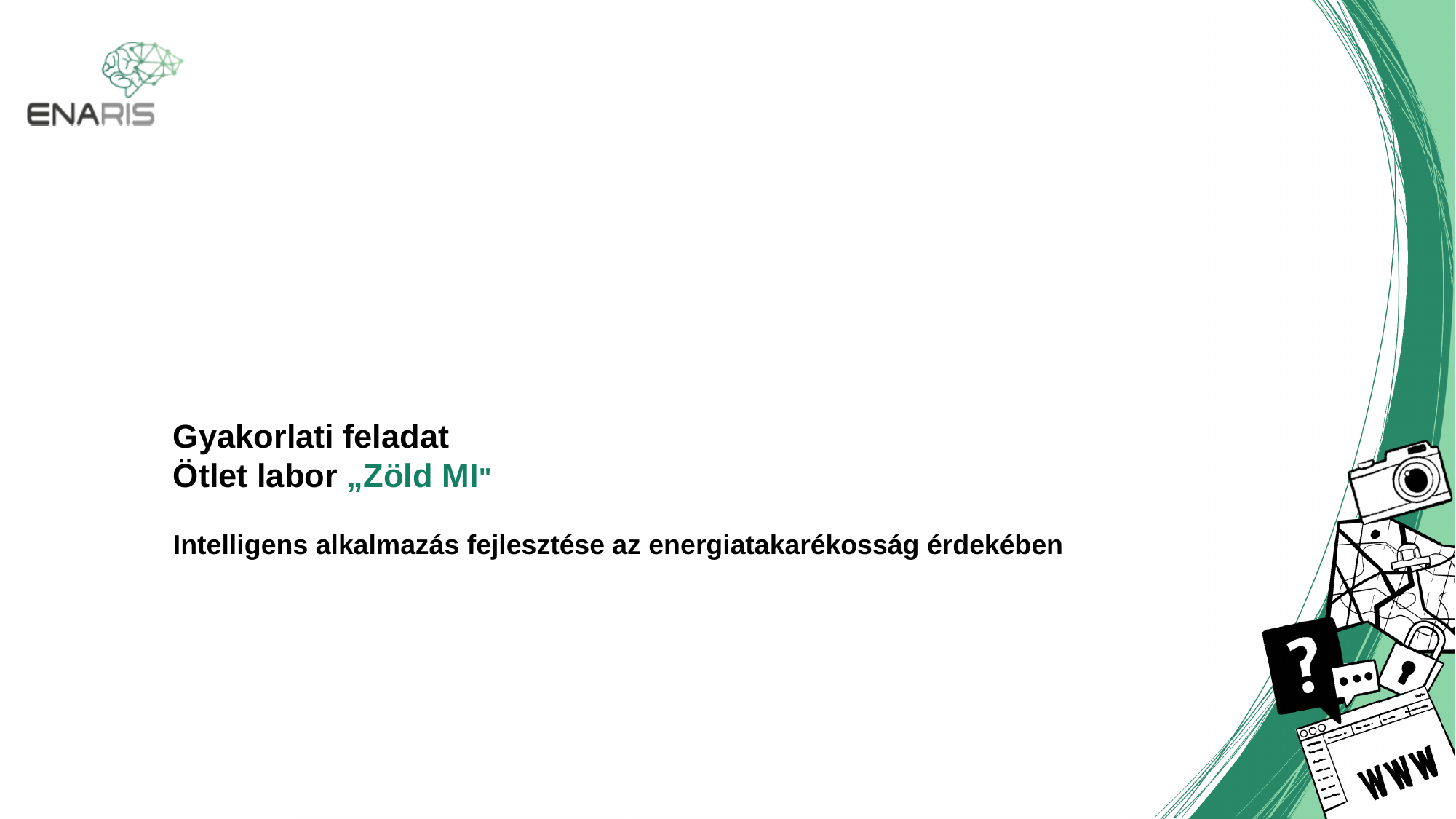

# Gyakorlati feladat Ötlet labor „Zöld MI" Intelligens alkalmazás fejlesztése az energiatakarékosság érdekében